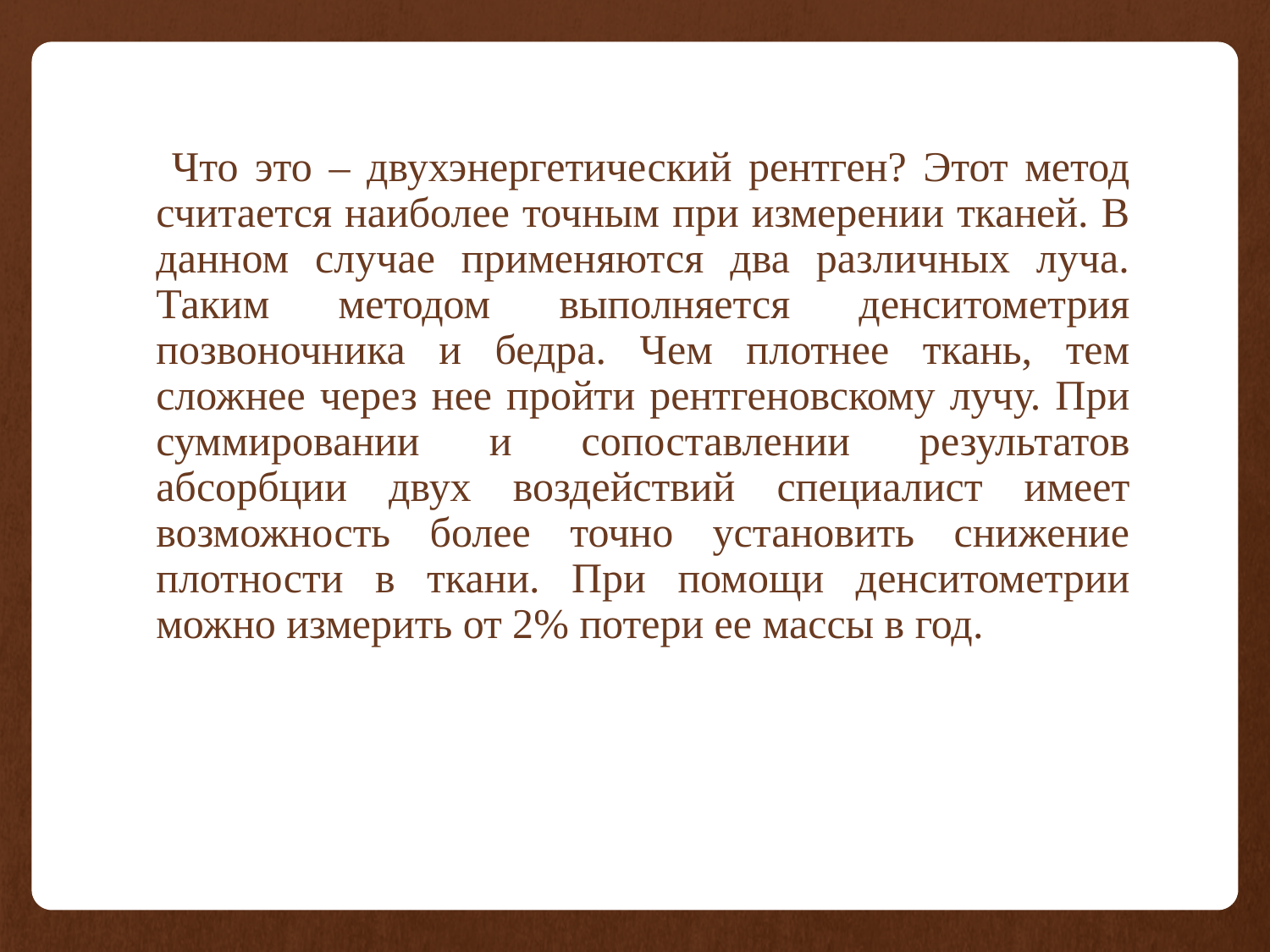

Что это – двухэнергетический рентген? Этот метод считается наиболее точным при измерении тканей. В данном случае применяются два различных луча. Таким методом выполняется денситометрия позвоночника и бедра. Чем плотнее ткань, тем сложнее через нее пройти рентгеновскому лучу. При суммировании и сопоставлении результатов абсорбции двух воздействий специалист имеет возможность более точно установить снижение плотности в ткани. При помощи денситометрии можно измерить от 2% потери ее массы в год.